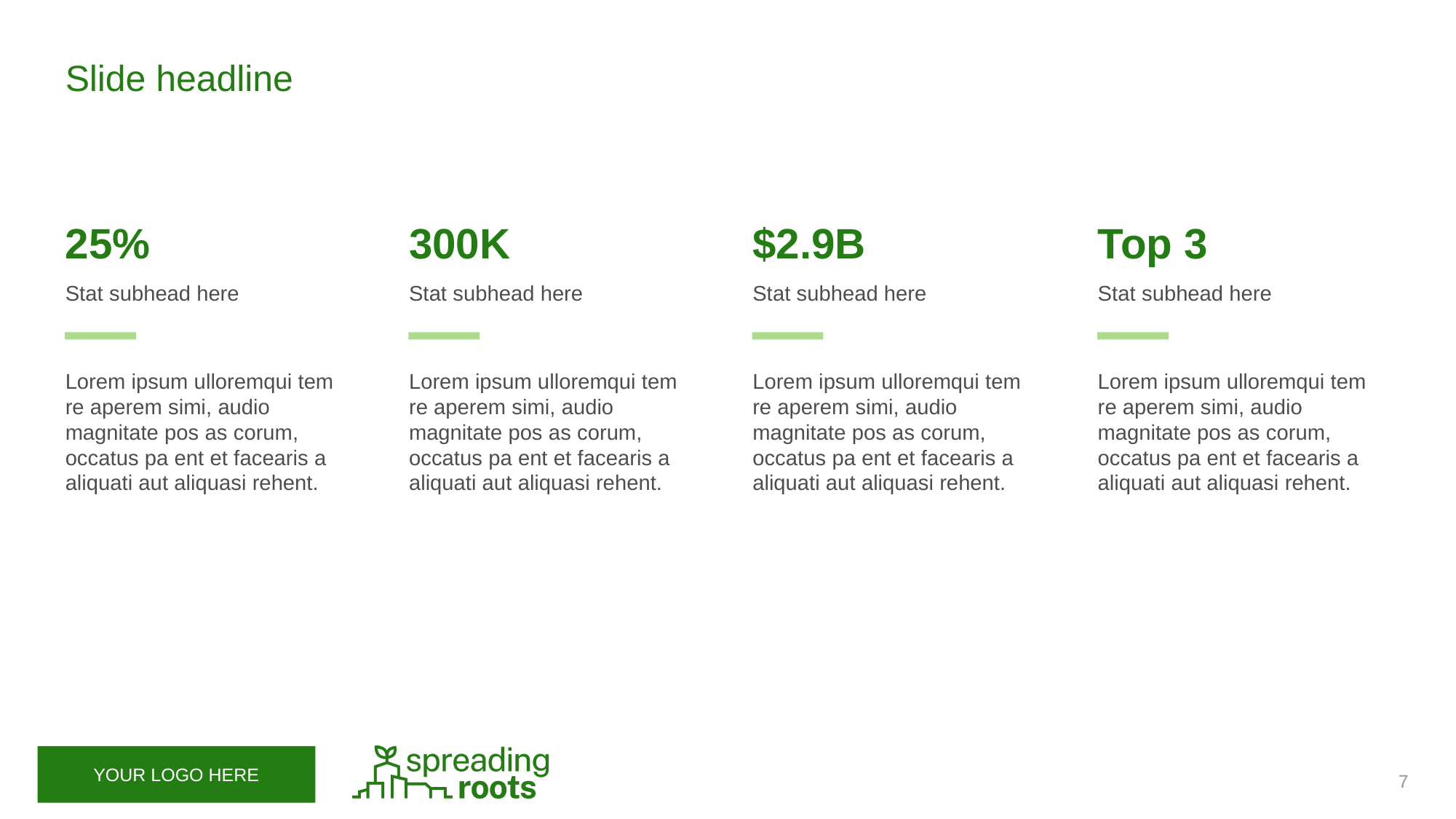

Slide headline
25%
300K
$2.9B
Top 3
Stat subhead here
Stat subhead here

Stat subhead here

Stat subhead here

Lorem ipsum ulloremqui tem re aperem simi, audio magnitate pos as corum, occatus pa ent et facearis a aliquati aut aliquasi rehent.
Lorem ipsum ulloremqui tem re aperem simi, audio magnitate pos as corum, occatus pa ent et facearis a aliquati aut aliquasi rehent.
Lorem ipsum ulloremqui tem re aperem simi, audio magnitate pos as corum, occatus pa ent et facearis a aliquati aut aliquasi rehent.
Lorem ipsum ulloremqui tem re aperem simi, audio magnitate pos as corum, occatus pa ent et facearis a aliquati aut aliquasi rehent.

7